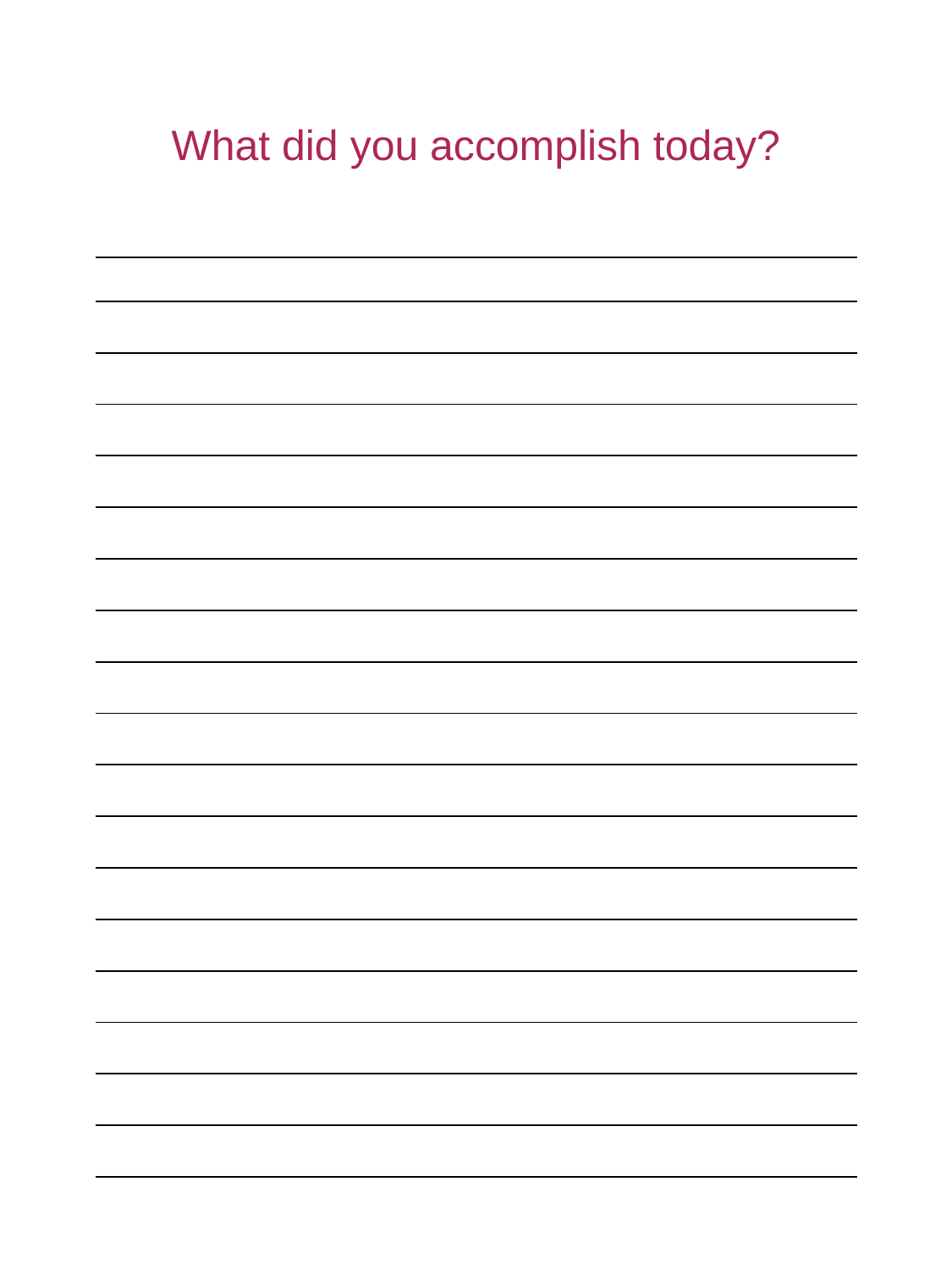

What did you accomplish today?
|  |
| --- |
|  |
|  |
|  |
|  |
|  |
|  |
|  |
|  |
|  |
|  |
|  |
|  |
|  |
|  |
|  |
|  |
|  |